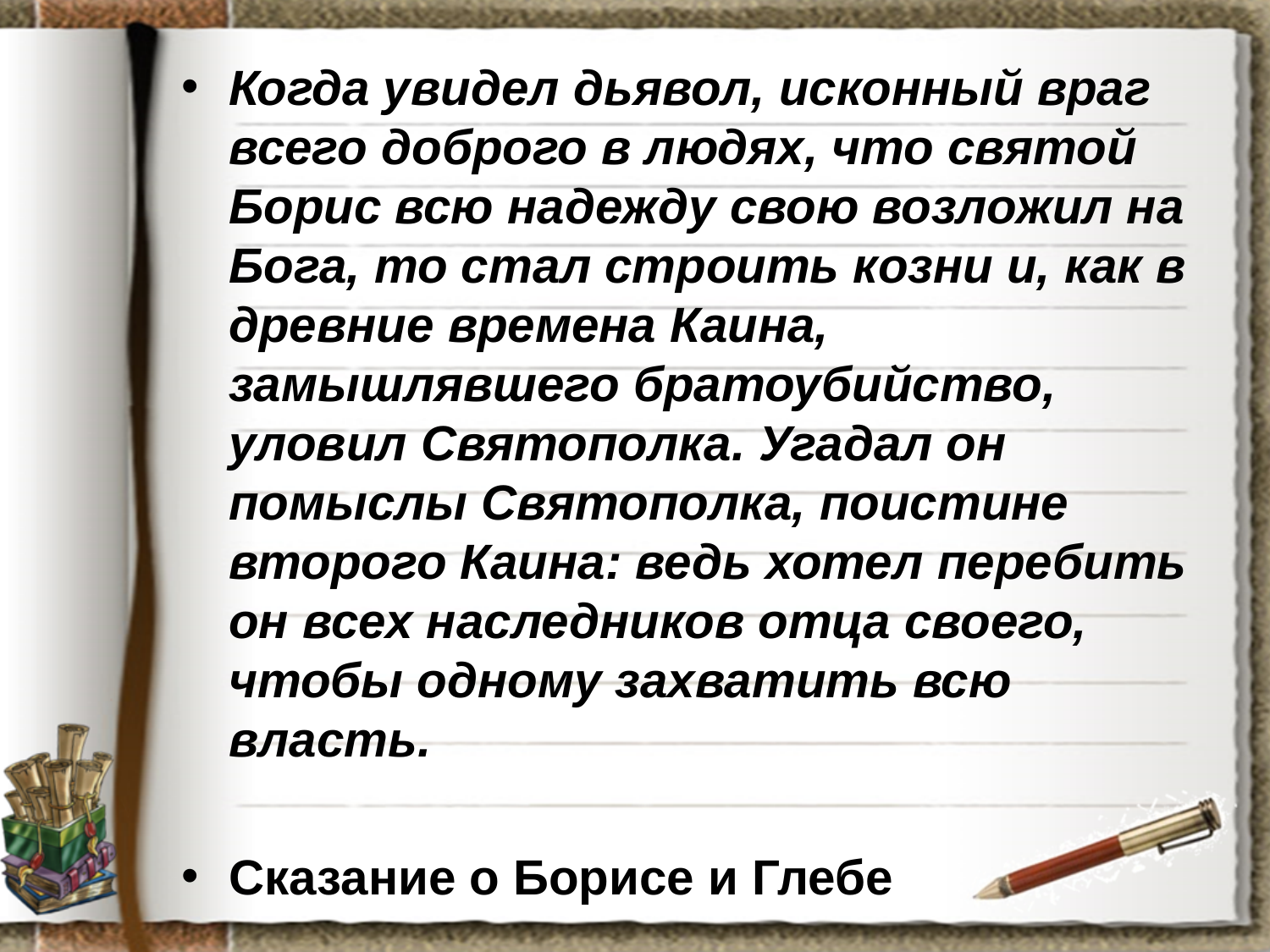

Когда увидел дьявол, исконный враг всего доброго в людях, что святой Борис всю надежду свою возложил на Бога, то стал строить козни и, как в древние времена Каина, замышлявшего братоубийство, уловил Святополка. Угадал он помыслы Святополка, поистине второго Каина: ведь хотел перебить он всех наследников отца своего, чтобы одному захватить всю власть.

Сказание о Борисе и Глебе